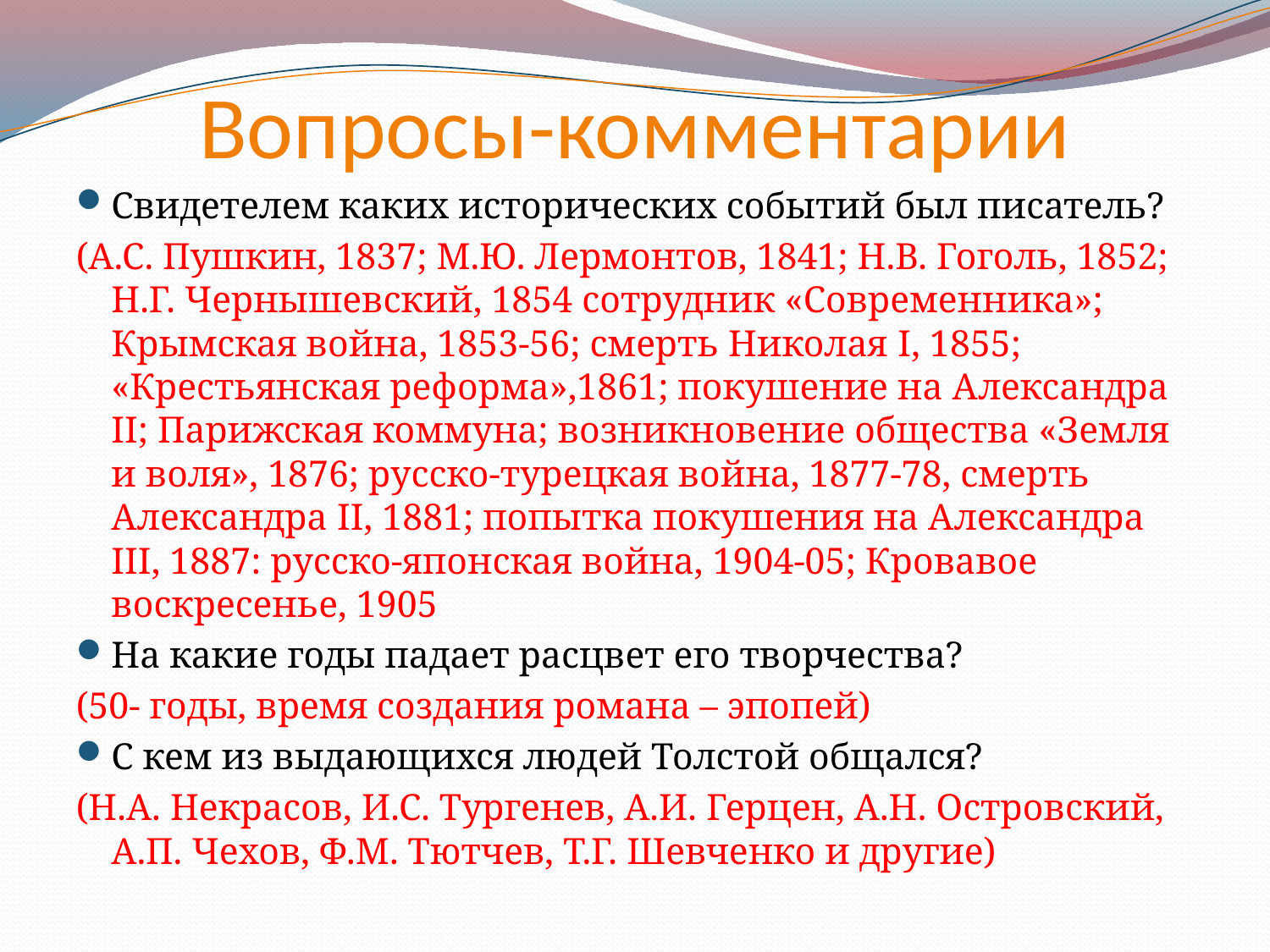

# Вопросы-комментарии
Свидетелем каких исторических событий был писатель?
(А.С. Пушкин, 1837; М.Ю. Лермонтов, 1841; Н.В. Гоголь, 1852; Н.Г. Чернышевский, 1854 сотрудник «Современника»; Крымская война, 1853-56; смерть Николая I, 1855; «Крестьянская реформа»,1861; покушение на Александра II; Парижская коммуна; возникновение общества «Земля и воля», 1876; русско-турецкая война, 1877-78, смерть Александра II, 1881; попытка покушения на Александра III, 1887: русско-японская война, 1904-05; Кровавое воскресенье, 1905
На какие годы падает расцвет его творчества?
(50- годы, время создания романа – эпопей)
С кем из выдающихся людей Толстой общался?
(Н.А. Некрасов, И.С. Тургенев, А.И. Герцен, А.Н. Островский, А.П. Чехов, Ф.М. Тютчев, Т.Г. Шевченко и другие)